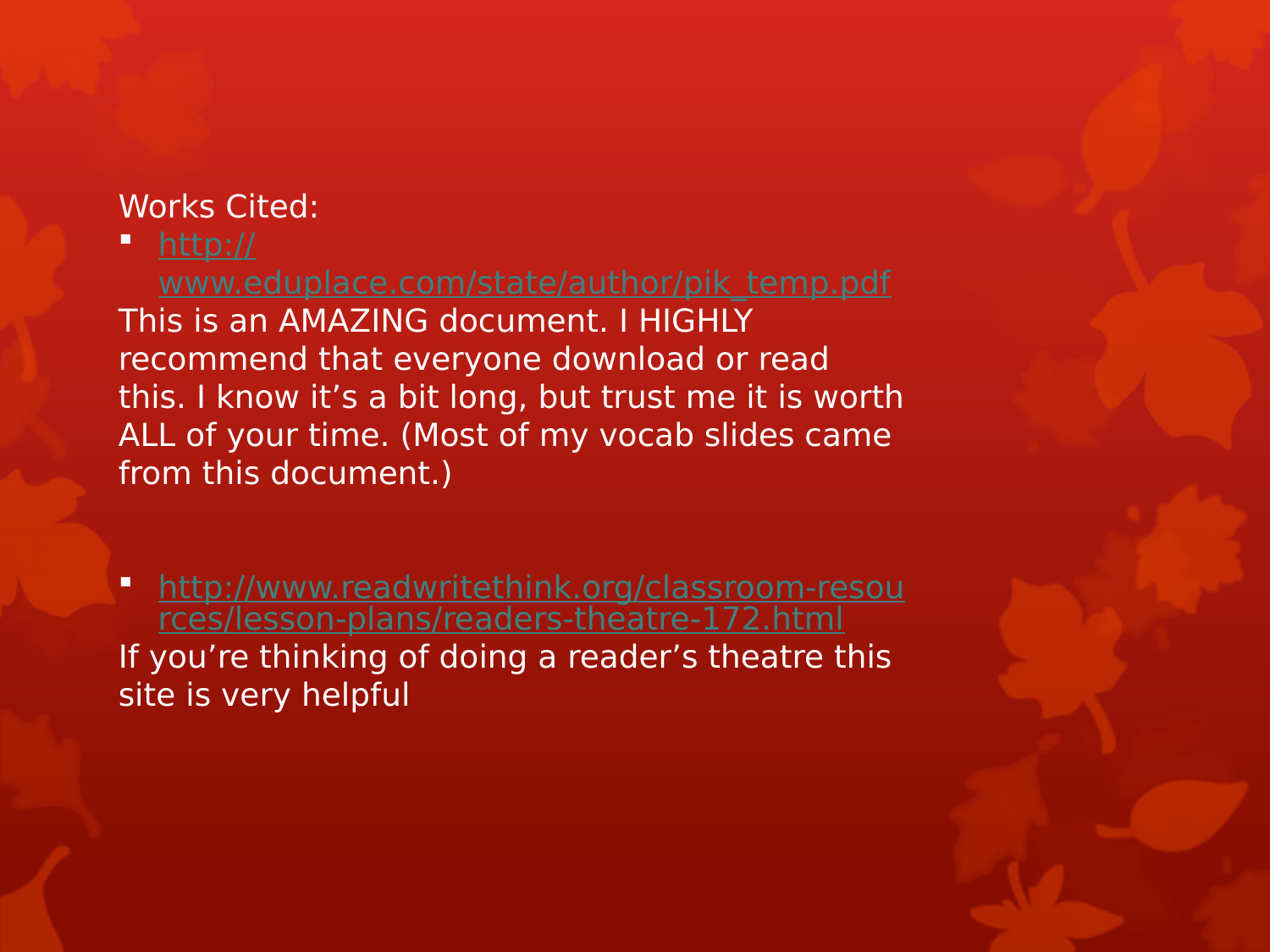

Works Cited:
http://www.eduplace.com/state/author/pik_temp.pdf
This is an AMAZING document. I HIGHLY recommend that everyone download or read this. I know it’s a bit long, but trust me it is worth ALL of your time. (Most of my vocab slides came from this document.)

http://www.readwritethink.org/classroom-resources/lesson-plans/readers-theatre-172.html
If you’re thinking of doing a reader’s theatre this site is very helpful